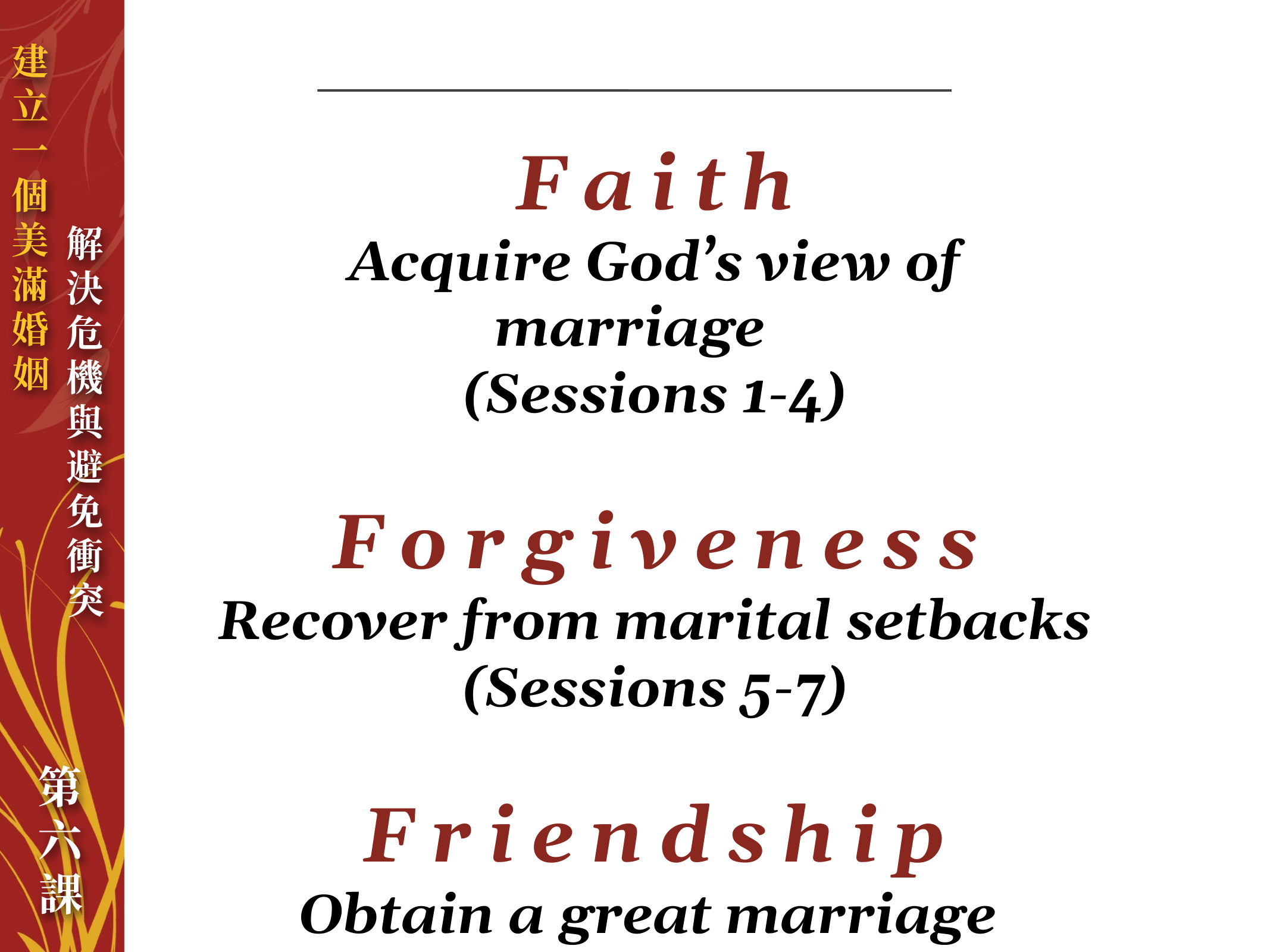

Faith
Acquire God’s view of marriage
(Sessions 1-4)

Forgiveness
Recover from marital setbacks
(Sessions 5-7)

Friendship
Obtain a great marriage
(Sessions 8-10)